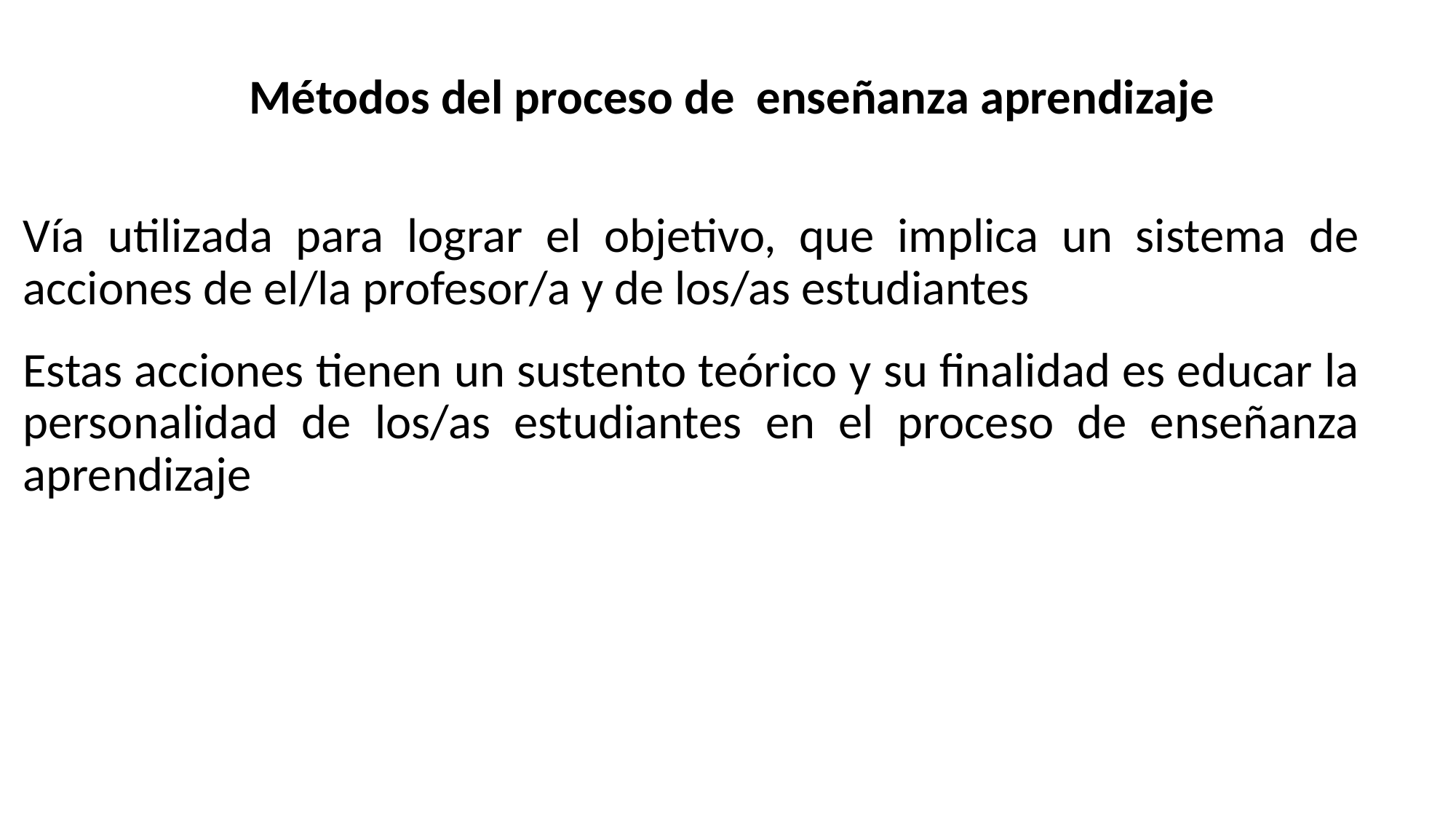

# Métodos del proceso de  enseñanza aprendizaje
Vía utilizada para lograr el objetivo, que implica un sistema de acciones de el/la profesor/a y de los/as estudiantes
Estas acciones tienen un sustento teórico y su finalidad es educar la personalidad de los/as estudiantes en el proceso de enseñanza aprendizaje